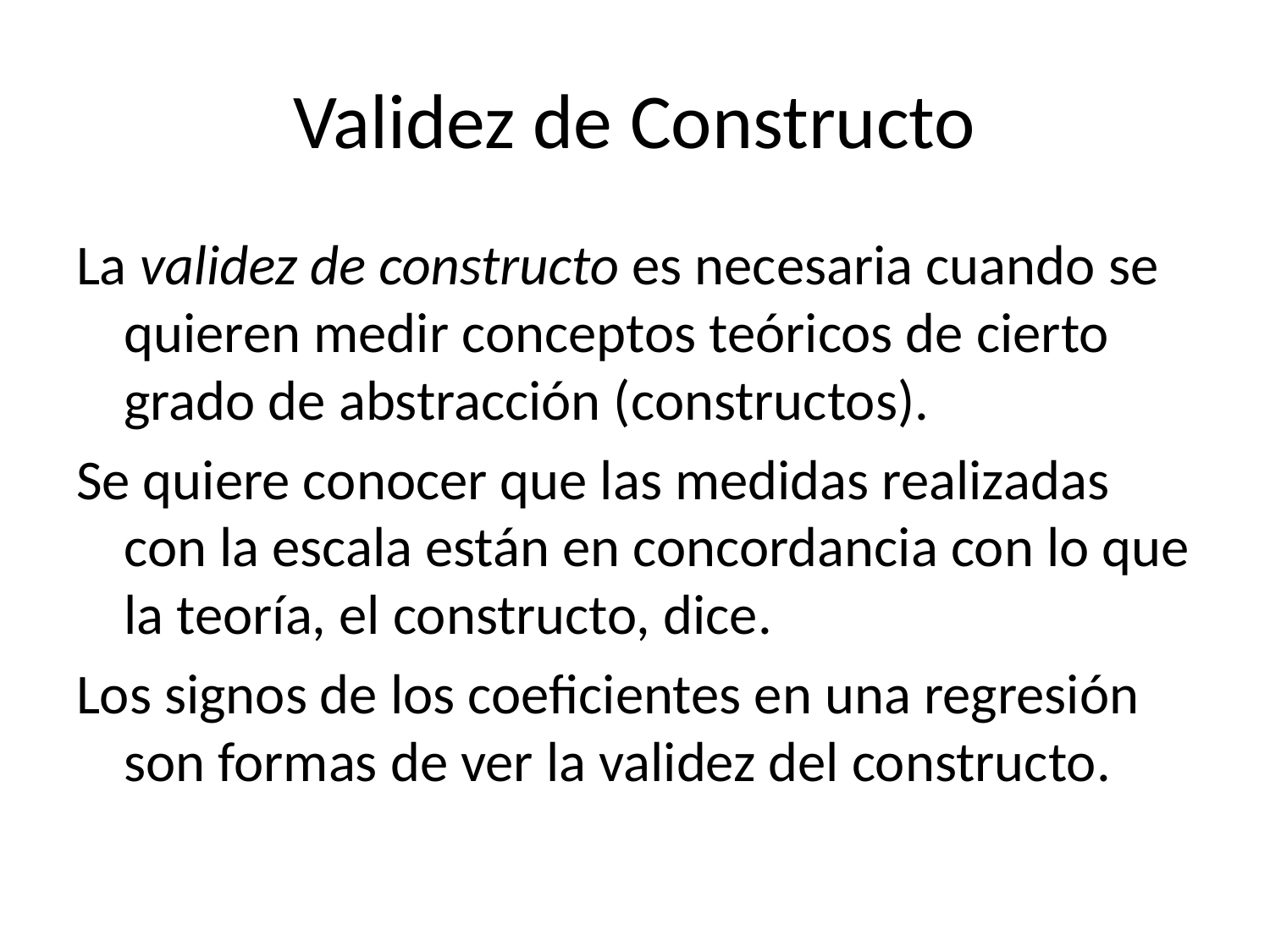

# Validez de Constructo
La validez de constructo es necesaria cuando se quieren medir conceptos teóricos de cierto grado de abstracción (constructos).
Se quiere conocer que las medidas realizadas con la escala están en concordancia con lo que la teoría, el constructo, dice.
Los signos de los coeficientes en una regresión son formas de ver la validez del constructo.